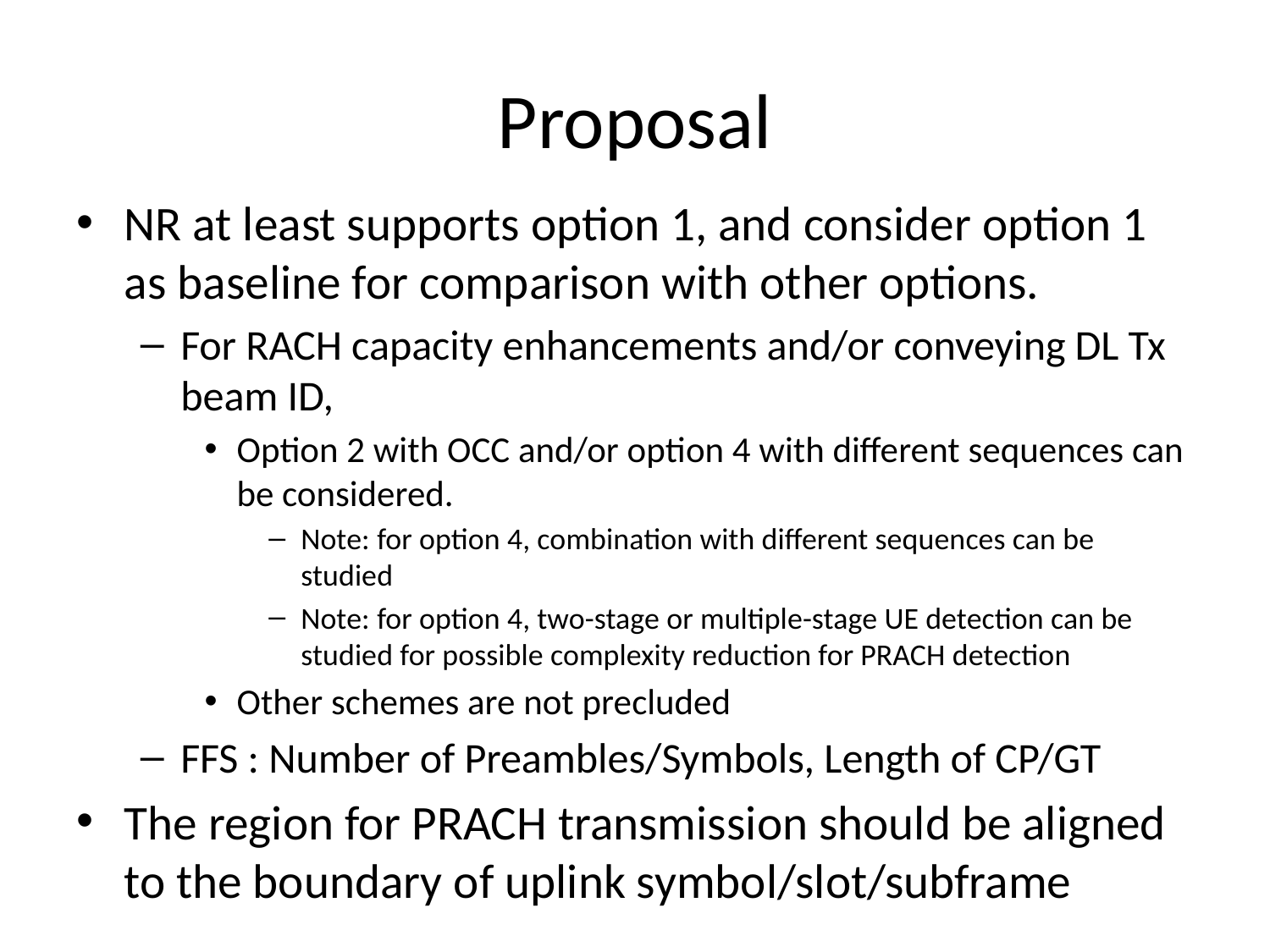

# Proposal
NR at least supports option 1, and consider option 1 as baseline for comparison with other options.
For RACH capacity enhancements and/or conveying DL Tx beam ID,
Option 2 with OCC and/or option 4 with different sequences can be considered.
Note: for option 4, combination with different sequences can be studied
Note: for option 4, two-stage or multiple-stage UE detection can be studied for possible complexity reduction for PRACH detection
Other schemes are not precluded
FFS : Number of Preambles/Symbols, Length of CP/GT
The region for PRACH transmission should be aligned to the boundary of uplink symbol/slot/subframe